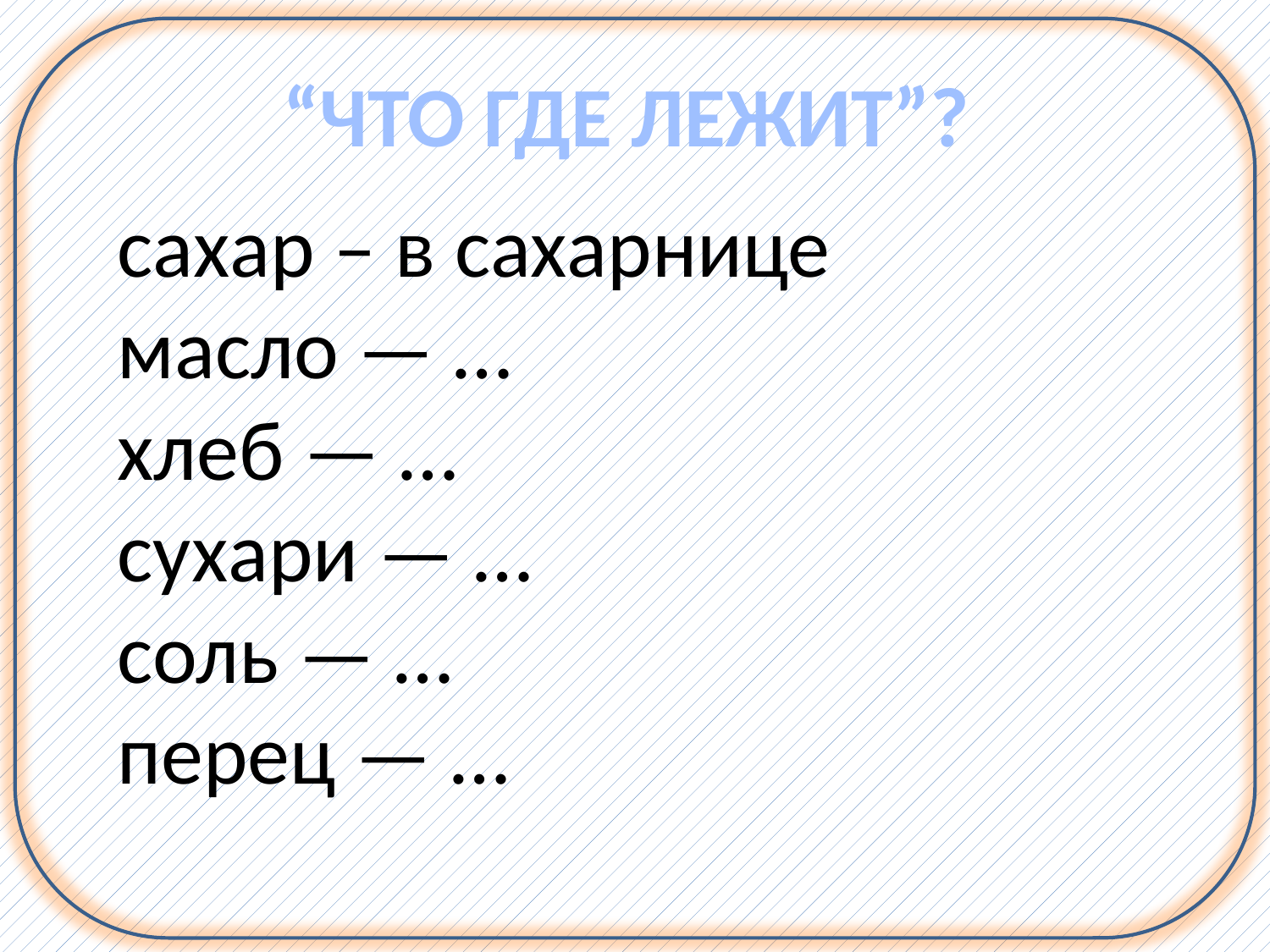

“ЧТО ГДЕ ЛЕЖИТ”?
сахар – в сахарнице
масло — …
хлеб — …
сухари — …
соль — …
перец — …